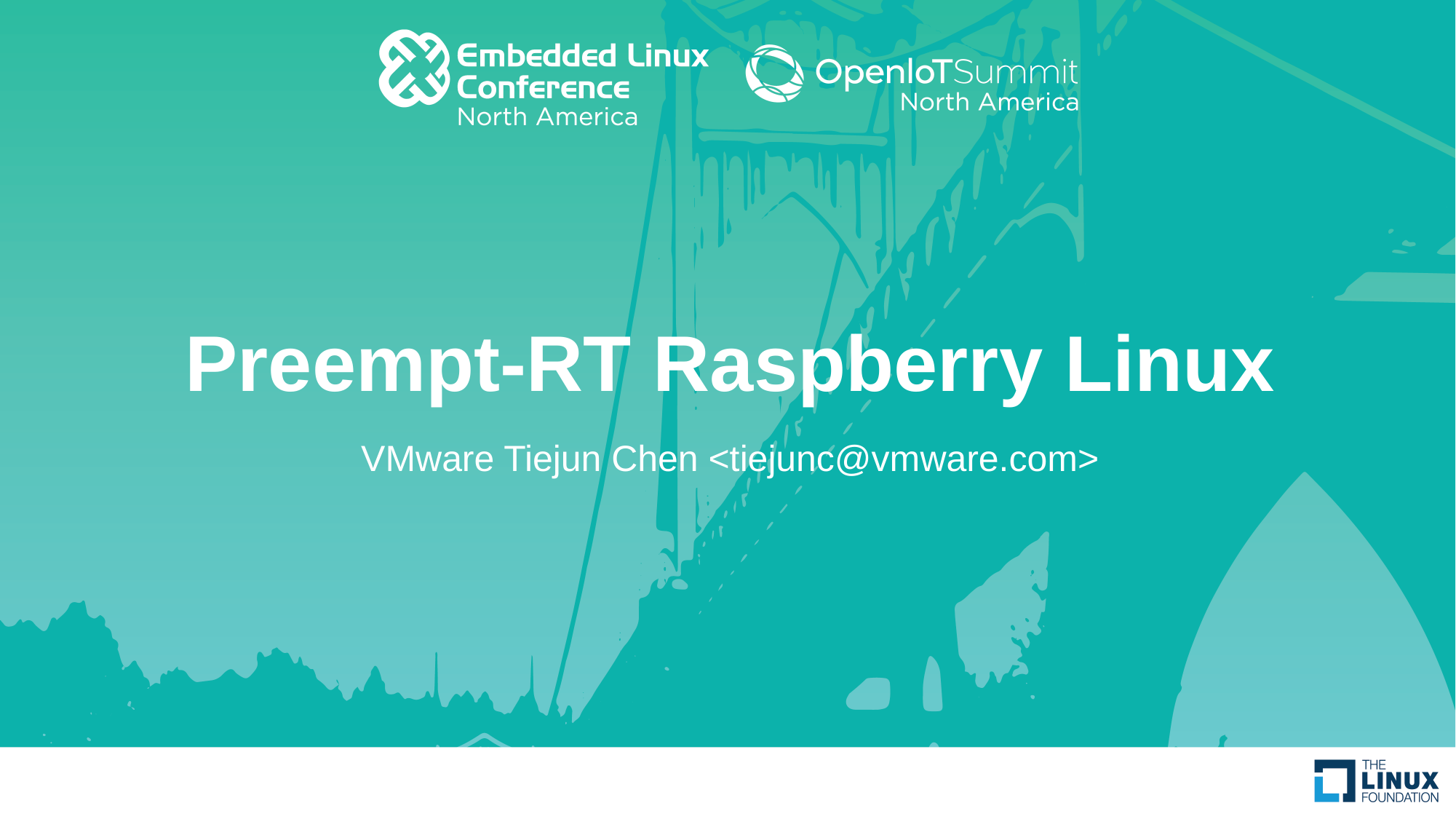

Preempt-RT Raspberry Linux

VMware Tiejun Chen <tiejunc@vmware.com>